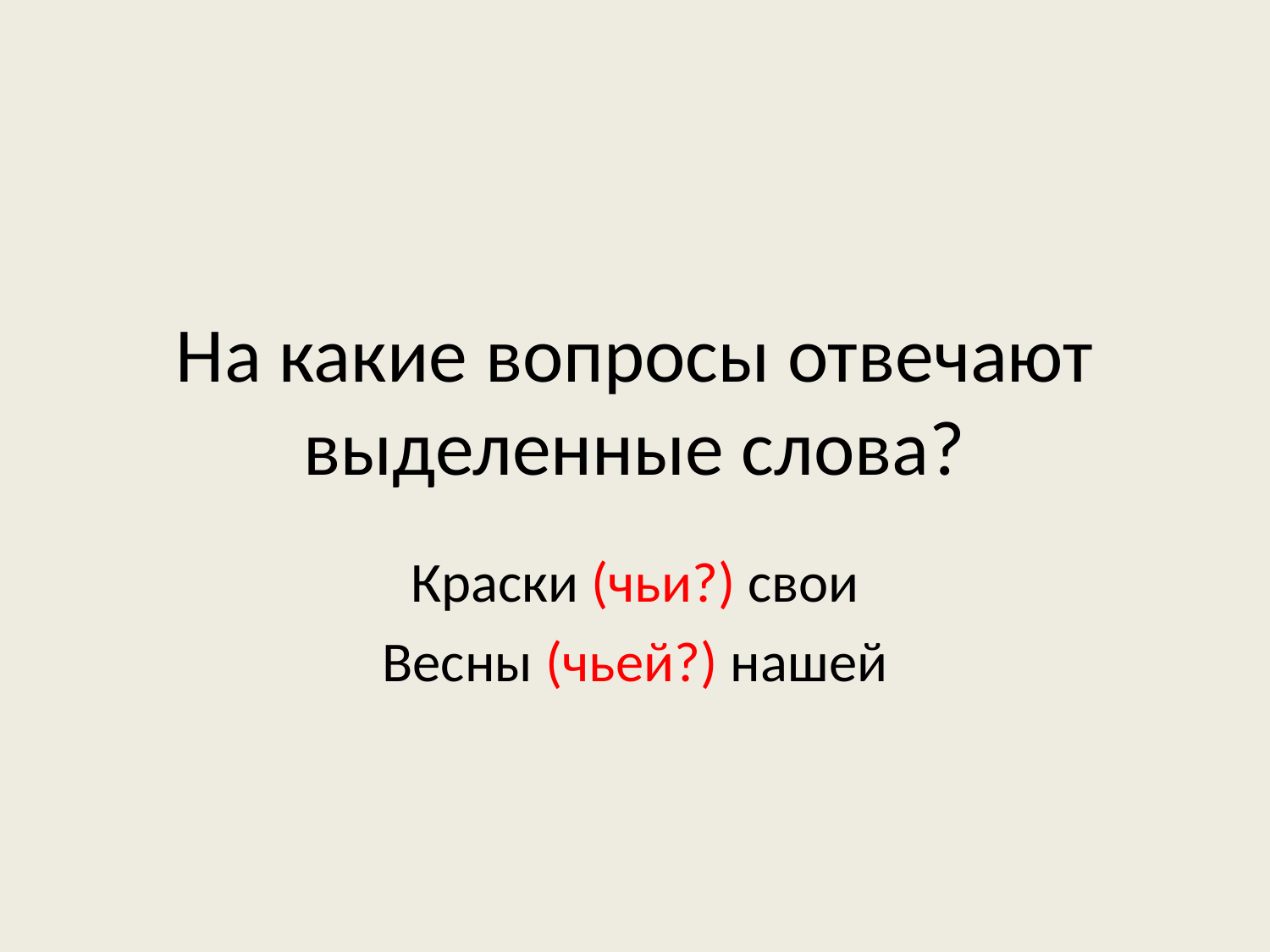

# На какие вопросы отвечают выделенные слова?
Краски (чьи?) свои
Весны (чьей?) нашей